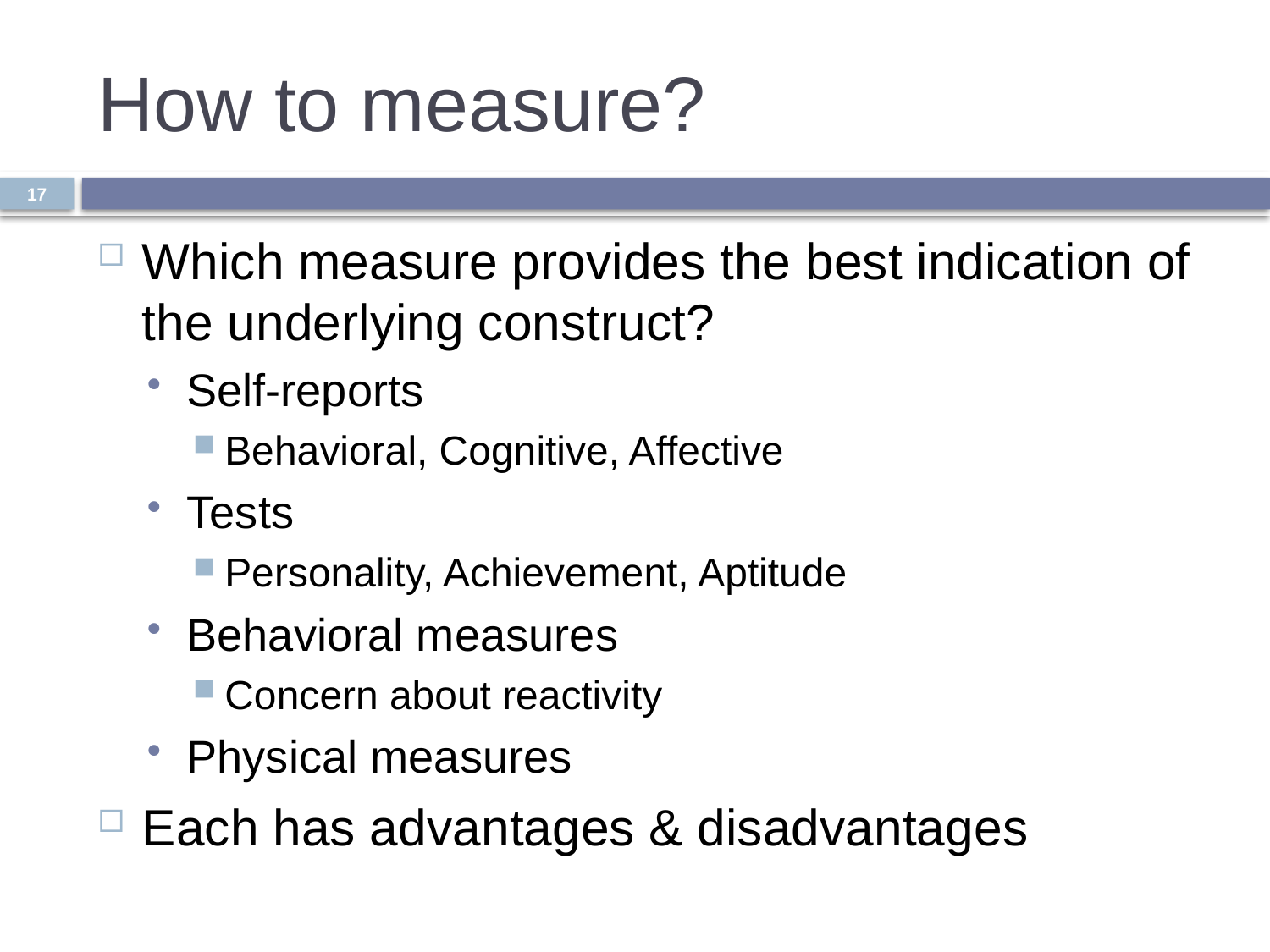

# How to measure?
17
Which measure provides the best indication of the underlying construct?
Self-reports
Behavioral, Cognitive, Affective
Tests
Personality, Achievement, Aptitude
Behavioral measures
Concern about reactivity
Physical measures
Each has advantages & disadvantages